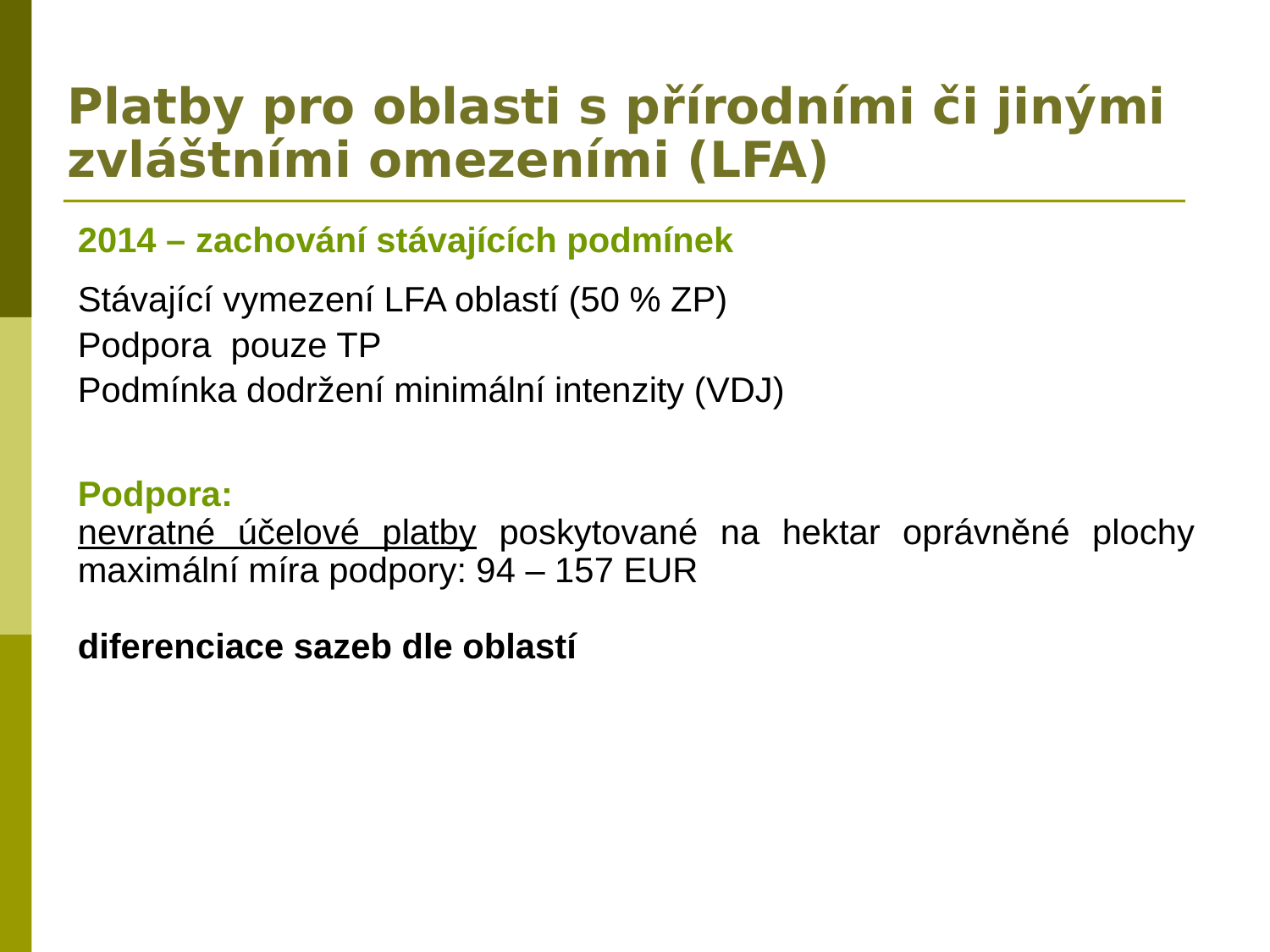

# Platby pro oblasti s přírodními či jinými zvláštními omezeními (LFA)
2014 – zachování stávajících podmínek
Stávající vymezení LFA oblastí (50 % ZP)
Podpora  pouze TP
Podmínka dodržení minimální intenzity (VDJ)

Podpora:
nevratné účelové platby poskytované na hektar oprávněné plochy maximální míra podpory: 94 – 157 EUR

diferenciace sazeb dle oblastí